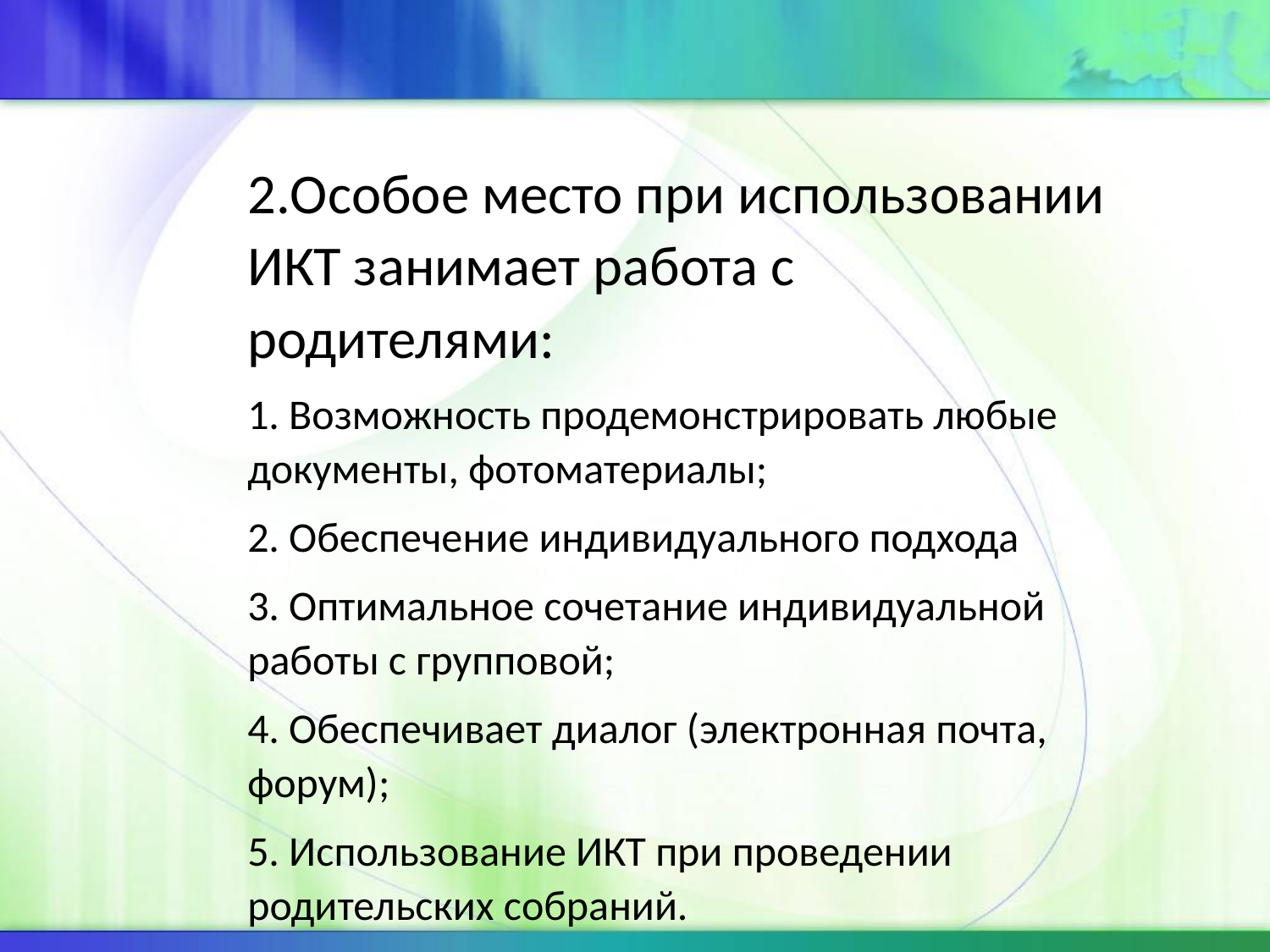

2.Особое место при использовании ИКТ занимает работа с родителями:
1. Возможность продемонстрировать любые документы, фотоматериалы;
2. Обеспечение индивидуального подхода
3. Оптимальное сочетание индивидуальной работы с групповой;
4. Обеспечивает диалог (электронная почта, форум);
5. Использование ИКТ при проведении родительских собраний.